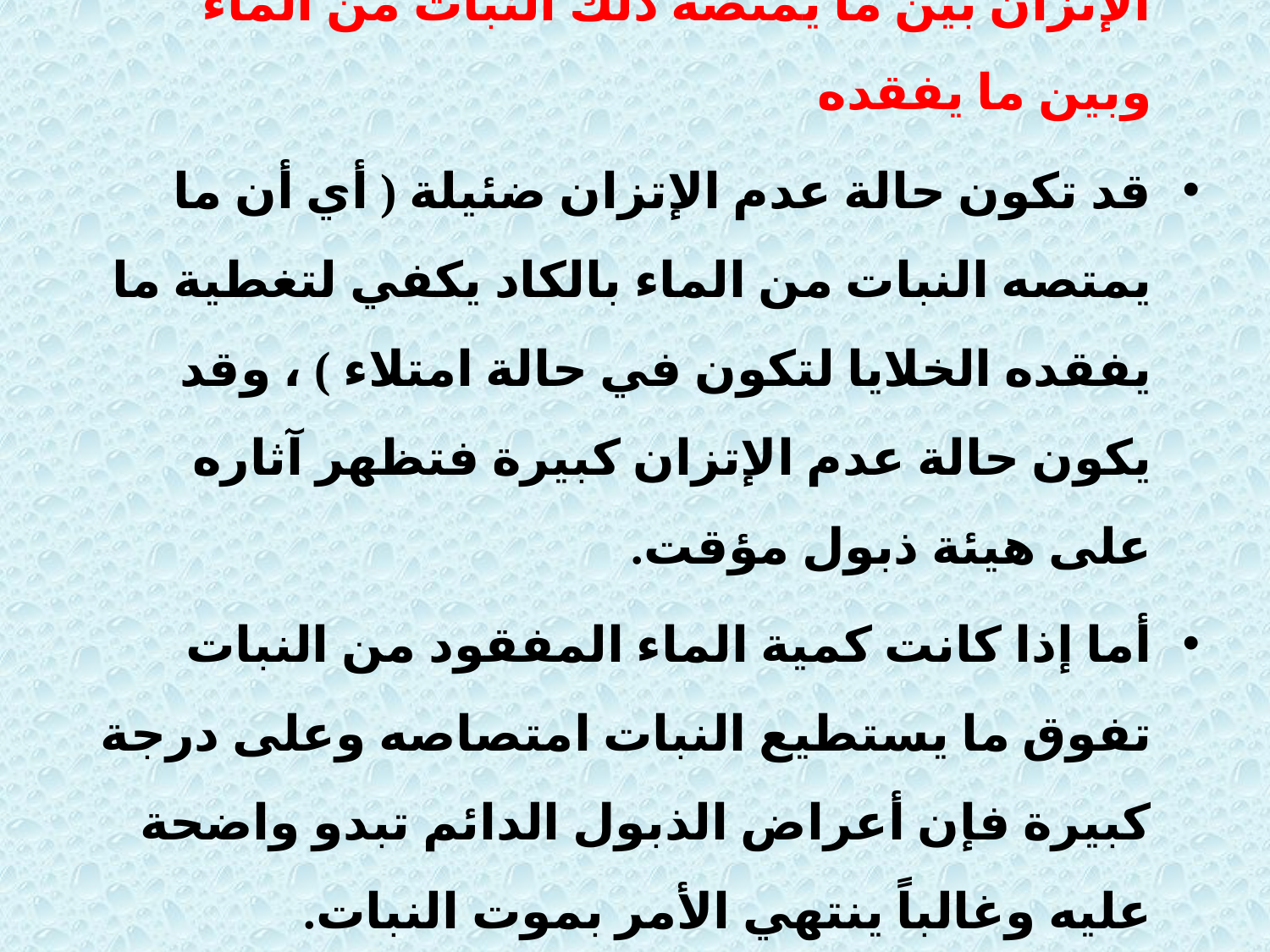

يعتمد نمو أي نبات نمواً طبيعياً على حالة الإتزان بين ما يمتصه ذلك النبات من الماء وبين ما يفقده
قد تكون حالة عدم الإتزان ضئيلة ( أي أن ما يمتصه النبات من الماء بالكاد يكفي لتغطية ما يفقده الخلايا لتكون في حالة امتلاء ) ، وقد يكون حالة عدم الإتزان كبيرة فتظهر آثاره على هيئة ذبول مؤقت.
أما إذا كانت كمية الماء المفقود من النبات تفوق ما يستطيع النبات امتصاصه وعلى درجة كبيرة فإن أعراض الذبول الدائم تبدو واضحة عليه وغالباً ينتهي الأمر بموت النبات.
بالرغم من أن للماء أهمية كبيرة في حياة النبات إلا أنه قد يكون عامل بيئي مجهد